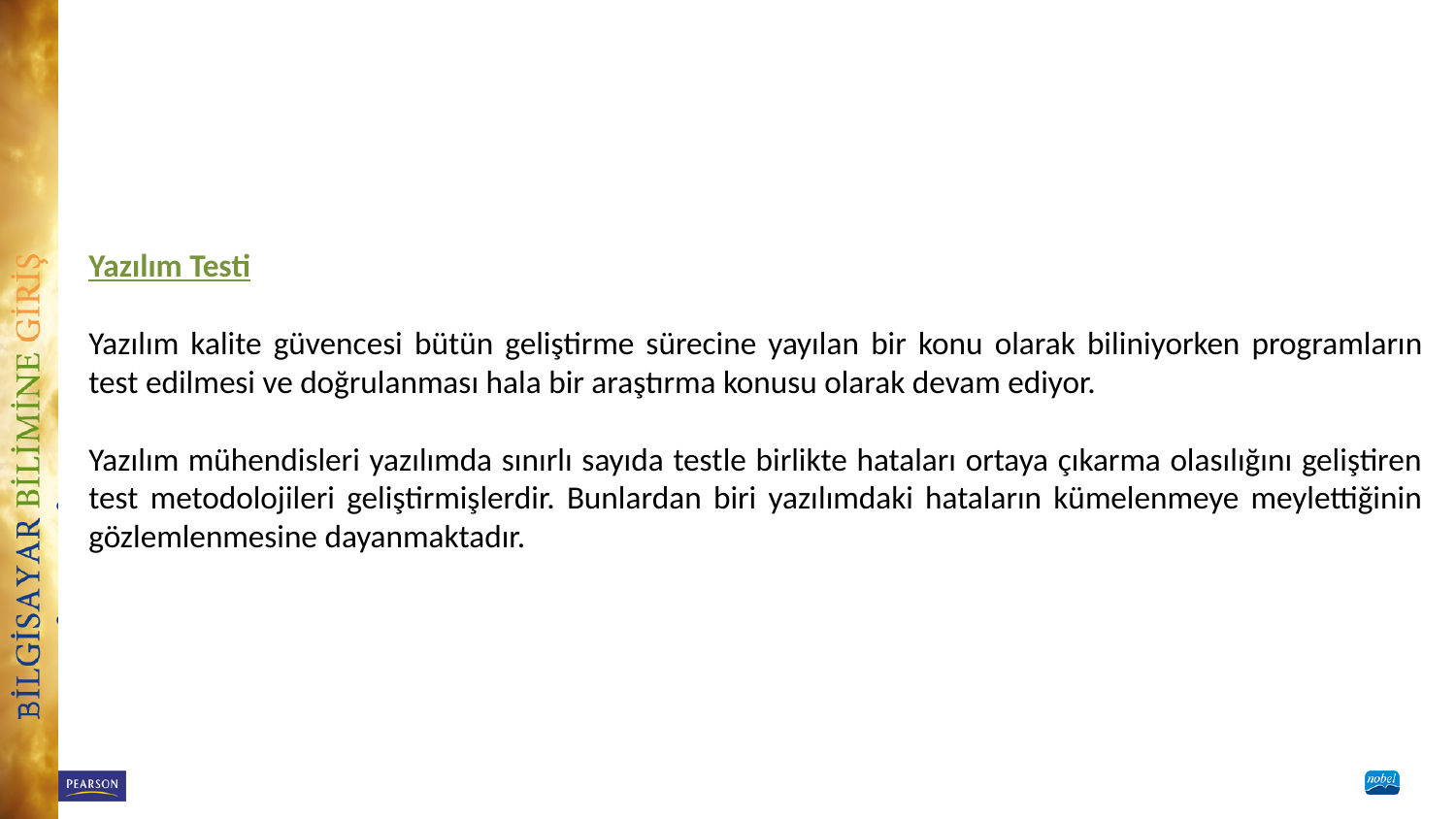

Yazılım Testi

Yazılım kalite güvencesi bütün geliştirme sürecine yayılan bir konu olarak biliniyorken programların test edilmesi ve doğrulanması hala bir araştırma konusu olarak devam ediyor.

Yazılım mühendisleri yazılımda sınırlı sayıda testle birlikte hataları ortaya çıkarma olasılığını geliştiren test metodolojileri geliştirmişlerdir. Bunlardan biri yazılımdaki hataların kümelenmeye meylettiğinin gözlemlenmesine dayanmaktadır.